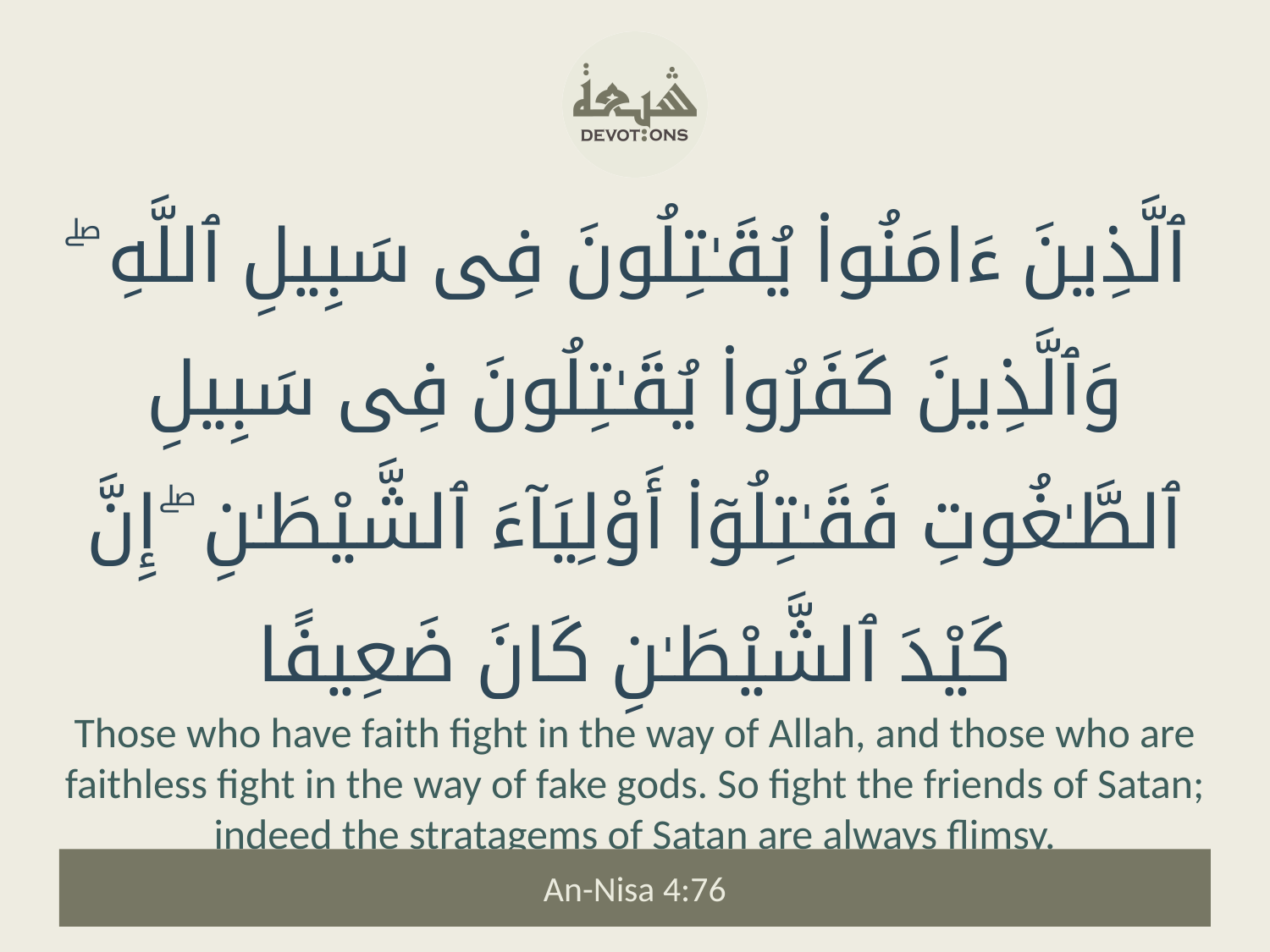

ٱلَّذِينَ ءَامَنُوا۟ يُقَـٰتِلُونَ فِى سَبِيلِ ٱللَّهِ ۖ وَٱلَّذِينَ كَفَرُوا۟ يُقَـٰتِلُونَ فِى سَبِيلِ ٱلطَّـٰغُوتِ فَقَـٰتِلُوٓا۟ أَوْلِيَآءَ ٱلشَّيْطَـٰنِ ۖ إِنَّ كَيْدَ ٱلشَّيْطَـٰنِ كَانَ ضَعِيفًا
Those who have faith fight in the way of Allah, and those who are faithless fight in the way of fake gods. So fight the friends of Satan; indeed the stratagems of Satan are always flimsy.
An-Nisa 4:76